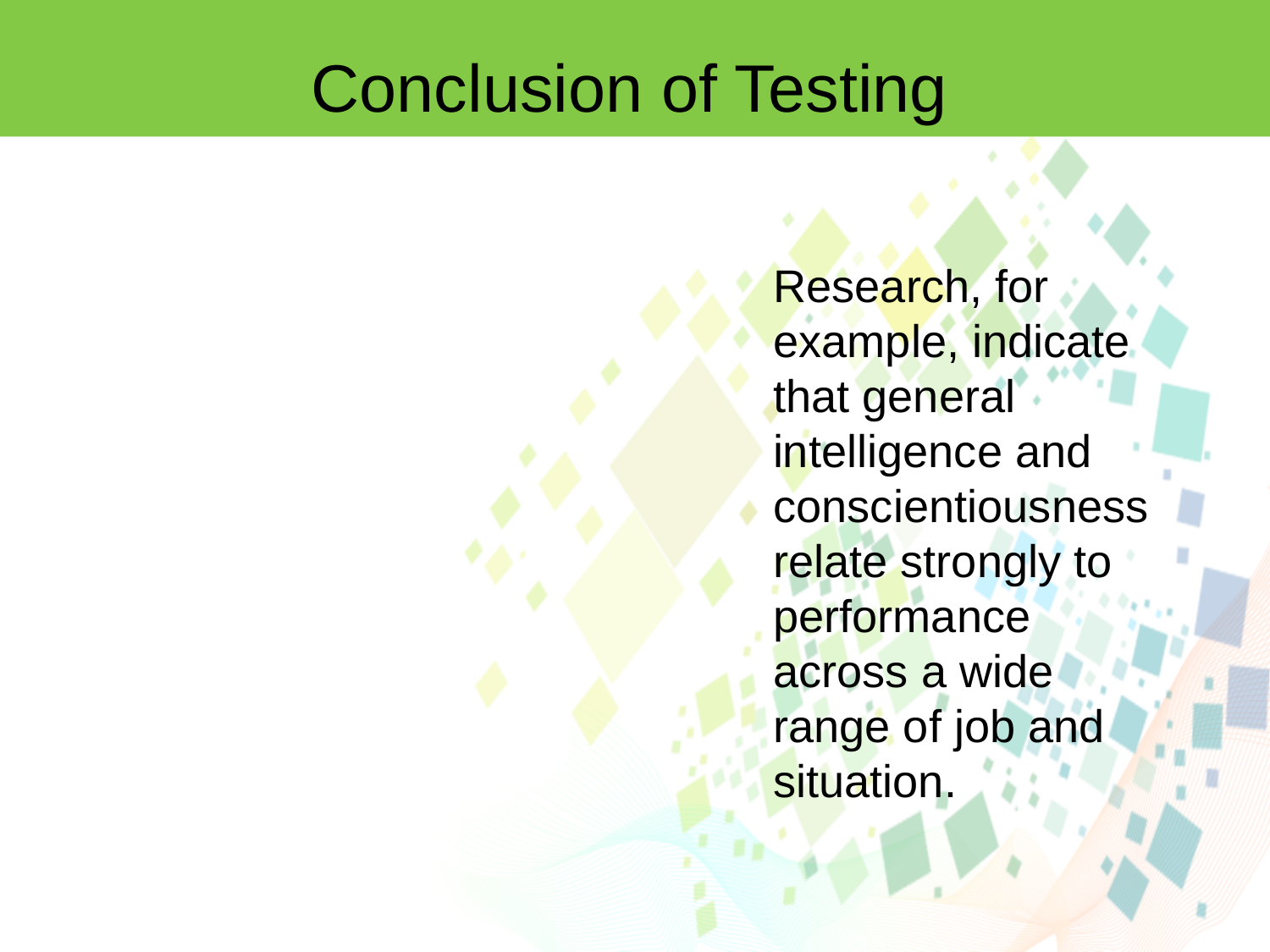

Conclusion of Testing
Research, for example, indicate that general intelligence and conscientiousness relate strongly to performance across a wide range of job and situation.